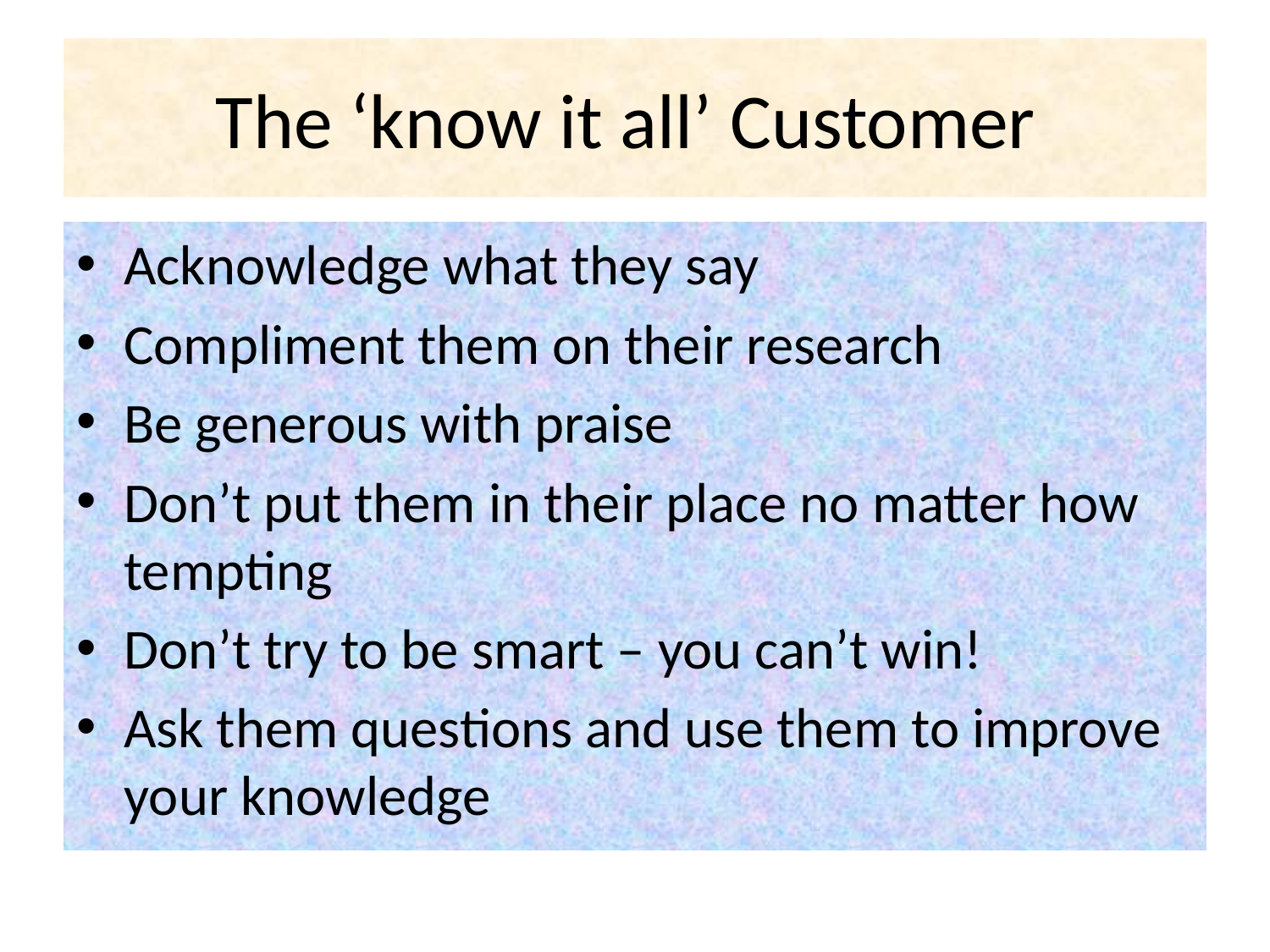

# The ‘know it all’ Customer
Acknowledge what they say
Compliment them on their research
Be generous with praise
Don’t put them in their place no matter how tempting
Don’t try to be smart – you can’t win!
Ask them questions and use them to improve your knowledge